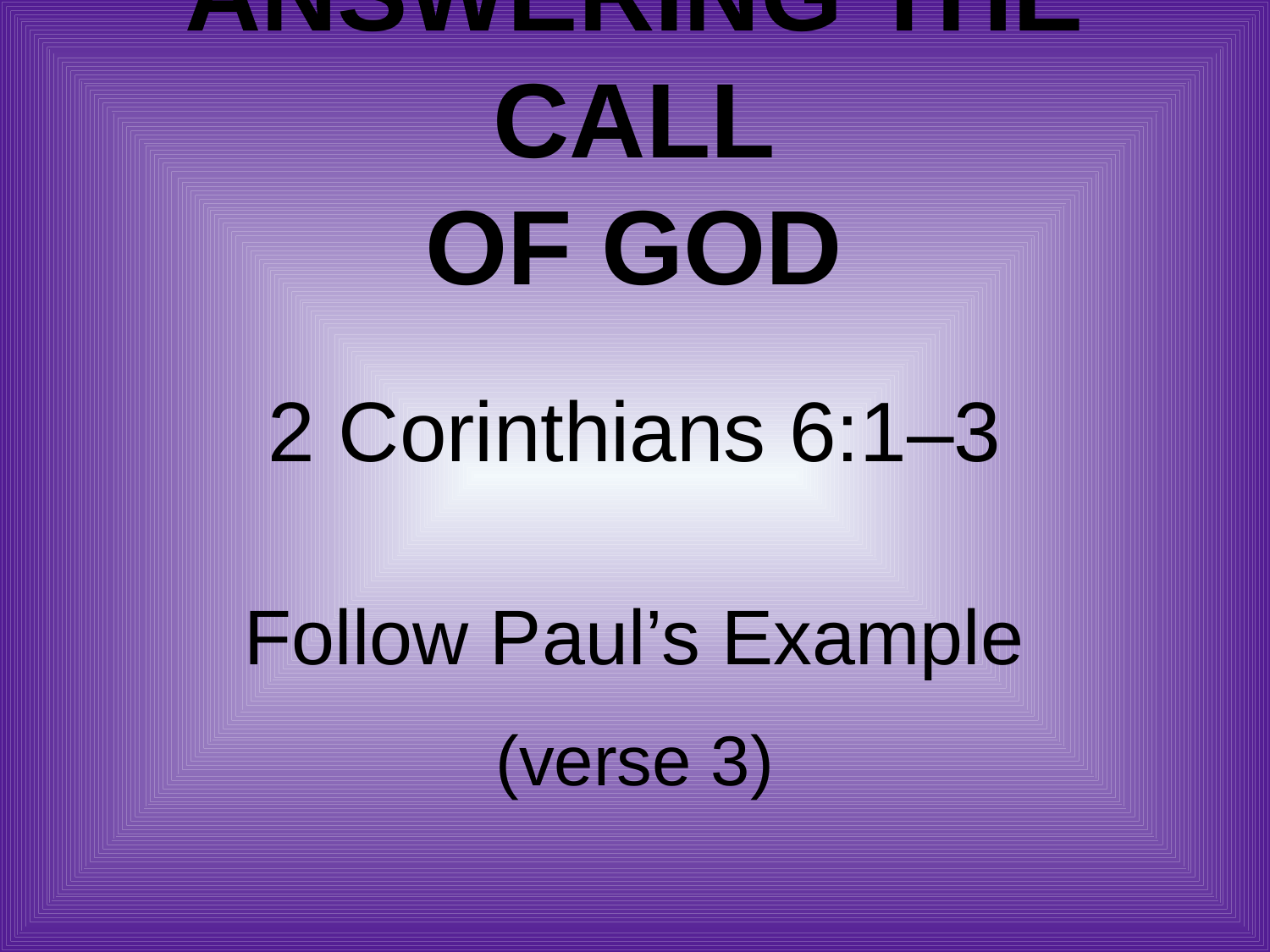

# Answering the Call of God
2 Corinthians 6:1–3

Follow Paul’s Example
(verse 3)